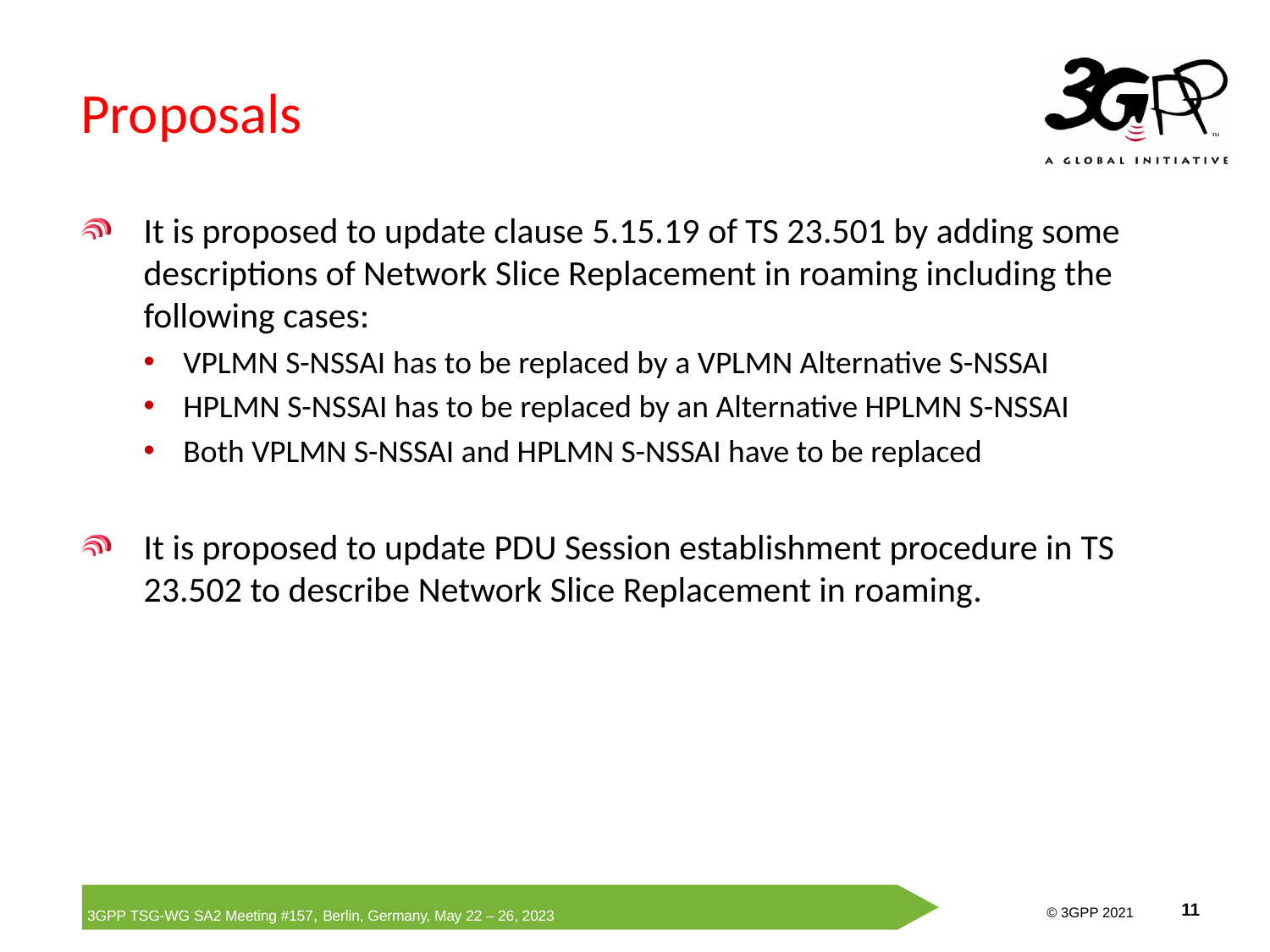

# Proposals
It is proposed to update clause 5.15.19 of TS 23.501 by adding some descriptions of Network Slice Replacement in roaming including the following cases:
VPLMN S-NSSAI has to be replaced by a VPLMN Alternative S-NSSAI
HPLMN S-NSSAI has to be replaced by an Alternative HPLMN S-NSSAI
Both VPLMN S-NSSAI and HPLMN S-NSSAI have to be replaced

It is proposed to update PDU Session establishment procedure in TS 23.502 to describe Network Slice Replacement in roaming.